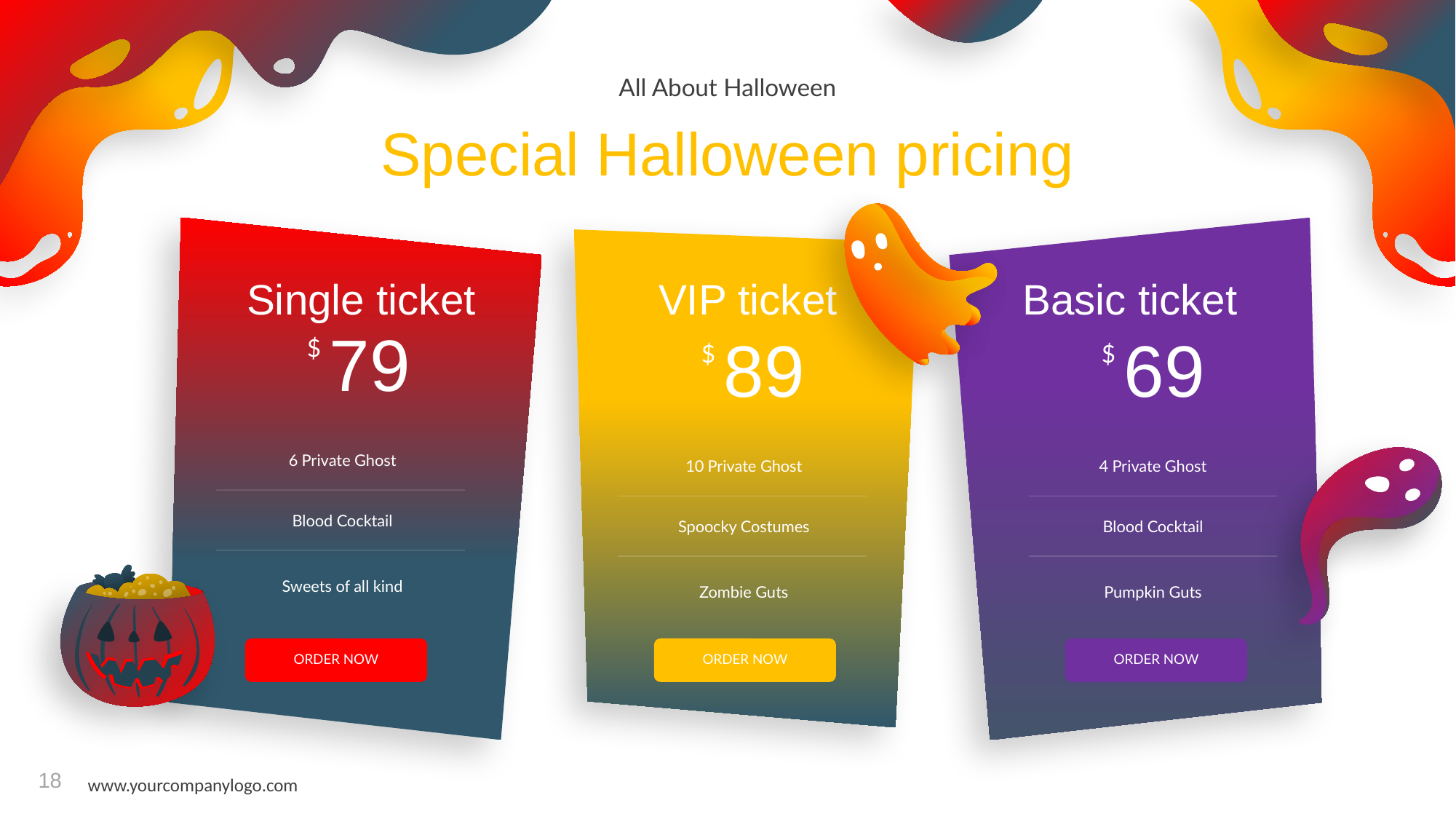

All About Halloween
Special Halloween pricing

Single ticket
VIP ticket
Basic ticket
$
79
$
$
89
69

6 Private Ghost
10 Private Ghost
4 Private Ghost
Blood Cocktail
Spoocky Costumes
Blood Cocktail

Sweets of all kind
Zombie Guts
Pumpkin Guts

ORDER NOW
ORDER NOW
ORDER NOW
18
www.yourcompanylogo.com